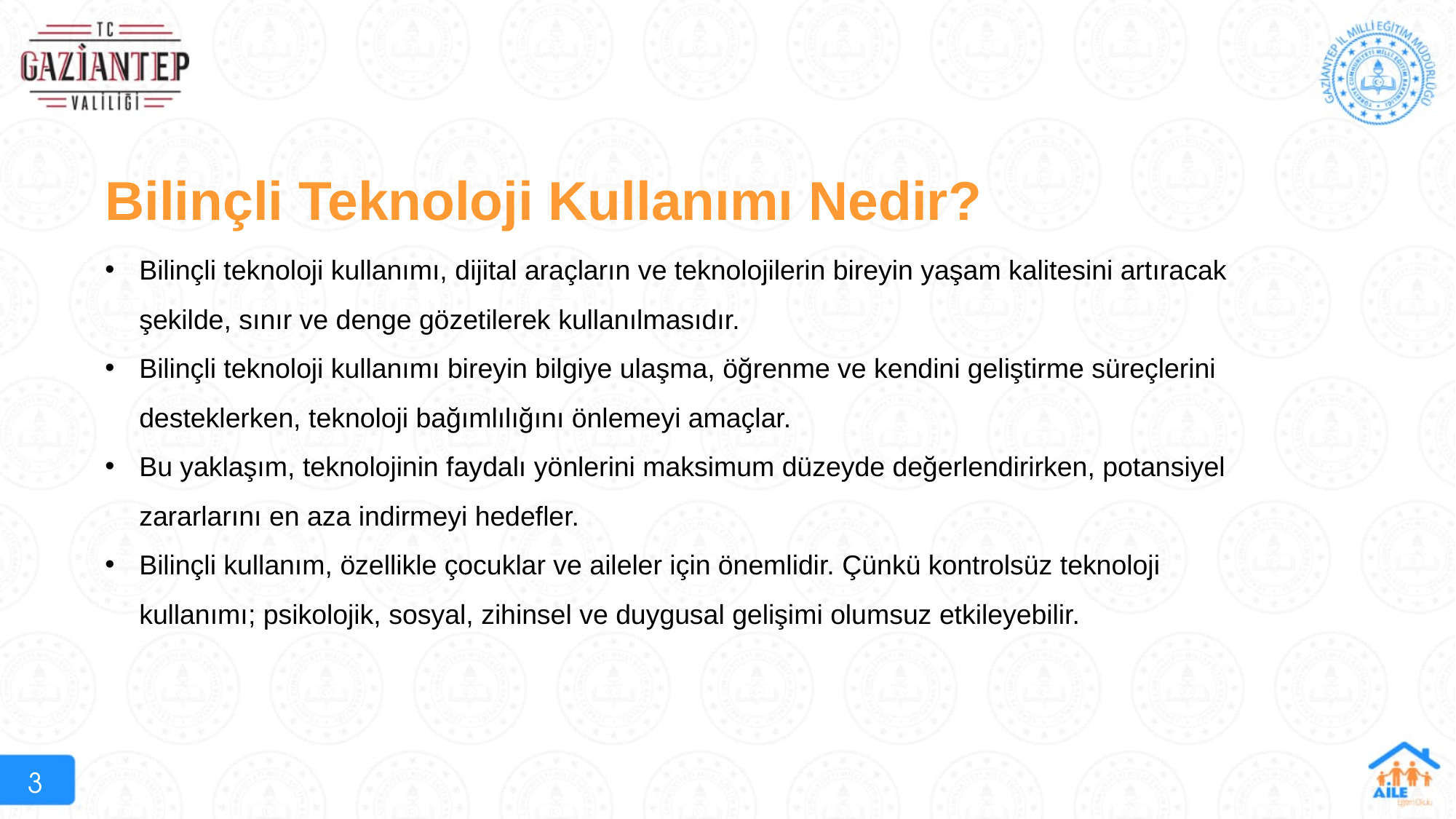

Bilinçli Teknoloji Kullanımı Nedir?
Bilinçli teknoloji kullanımı, dijital araçların ve teknolojilerin bireyin yaşam kalitesini artıracak şekilde, sınır ve denge gözetilerek kullanılmasıdır.
Bilinçli teknoloji kullanımı bireyin bilgiye ulaşma, öğrenme ve kendini geliştirme süreçlerini desteklerken, teknoloji bağımlılığını önlemeyi amaçlar.
Bu yaklaşım, teknolojinin faydalı yönlerini maksimum düzeyde değerlendirirken, potansiyel zararlarını en aza indirmeyi hedefler.
Bilinçli kullanım, özellikle çocuklar ve aileler için önemlidir. Çünkü kontrolsüz teknoloji kullanımı; psikolojik, sosyal, zihinsel ve duygusal gelişimi olumsuz etkileyebilir.

3